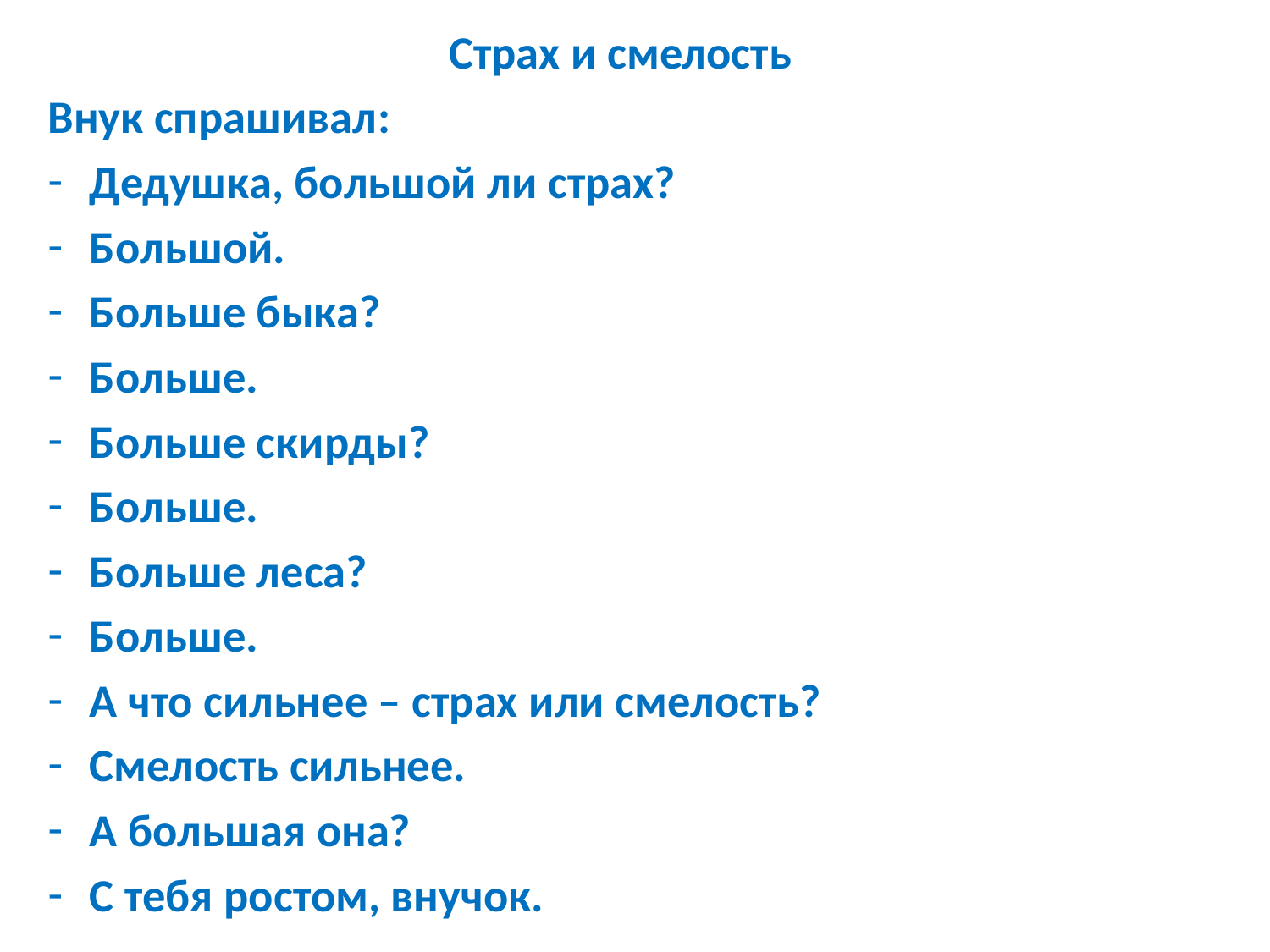

Страх и смелость
Внук спрашивал:
Дедушка, большой ли страх?
Большой.
Больше быка?
Больше.
Больше скирды?
Больше.
Больше леса?
Больше.
А что сильнее – страх или смелость?
Смелость сильнее.
А большая она?
С тебя ростом, внучок.

#